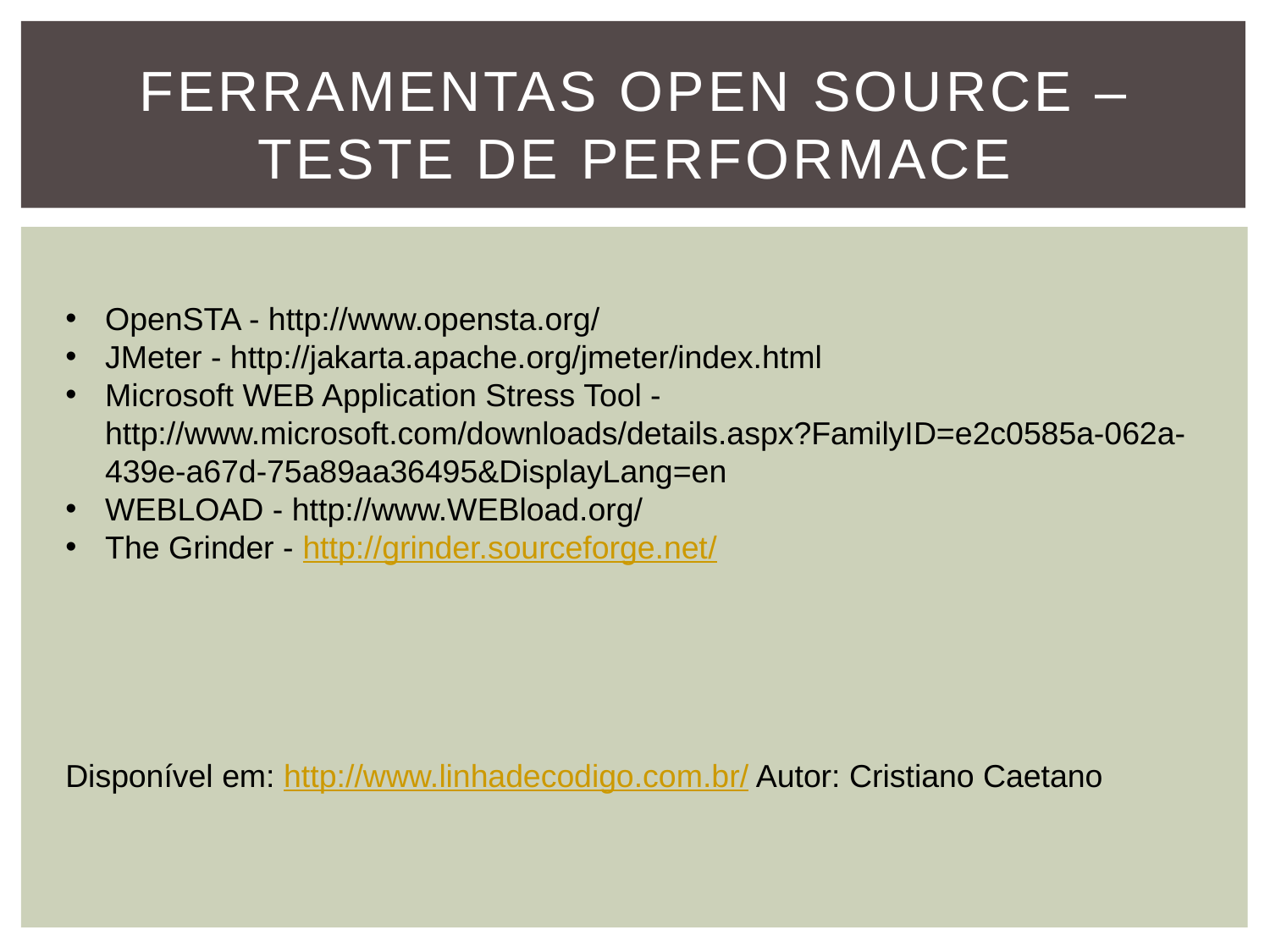

# Ferramentas Open Source – Teste de Performace
OpenSTA - http://www.opensta.org/
JMeter - http://jakarta.apache.org/jmeter/index.html
Microsoft WEB Application Stress Tool - http://www.microsoft.com/downloads/details.aspx?FamilyID=e2c0585a-062a-439e-a67d-75a89aa36495&DisplayLang=en
WEBLOAD - http://www.WEBload.org/
The Grinder - http://grinder.sourceforge.net/

Disponível em: http://www.linhadecodigo.com.br/ Autor: Cristiano Caetano